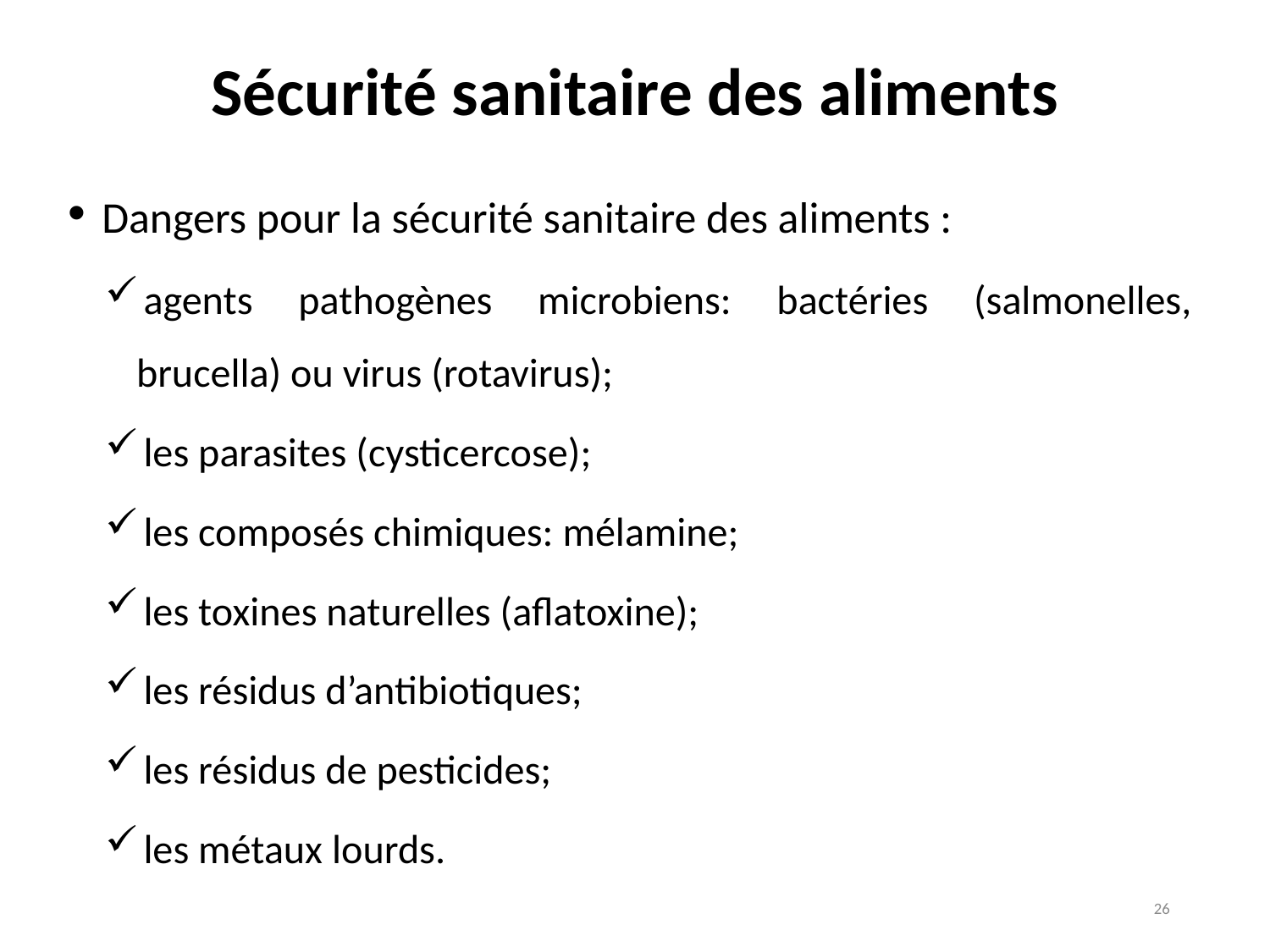

# Sécurité sanitaire des aliments
 Dangers pour la sécurité sanitaire des aliments :
agents pathogènes microbiens: bactéries (salmonelles, brucella) ou virus (rotavirus);
les parasites (cysticercose);
les composés chimiques: mélamine;
les toxines naturelles (aflatoxine);
les résidus d’antibiotiques;
les résidus de pesticides;
les métaux lourds.

26